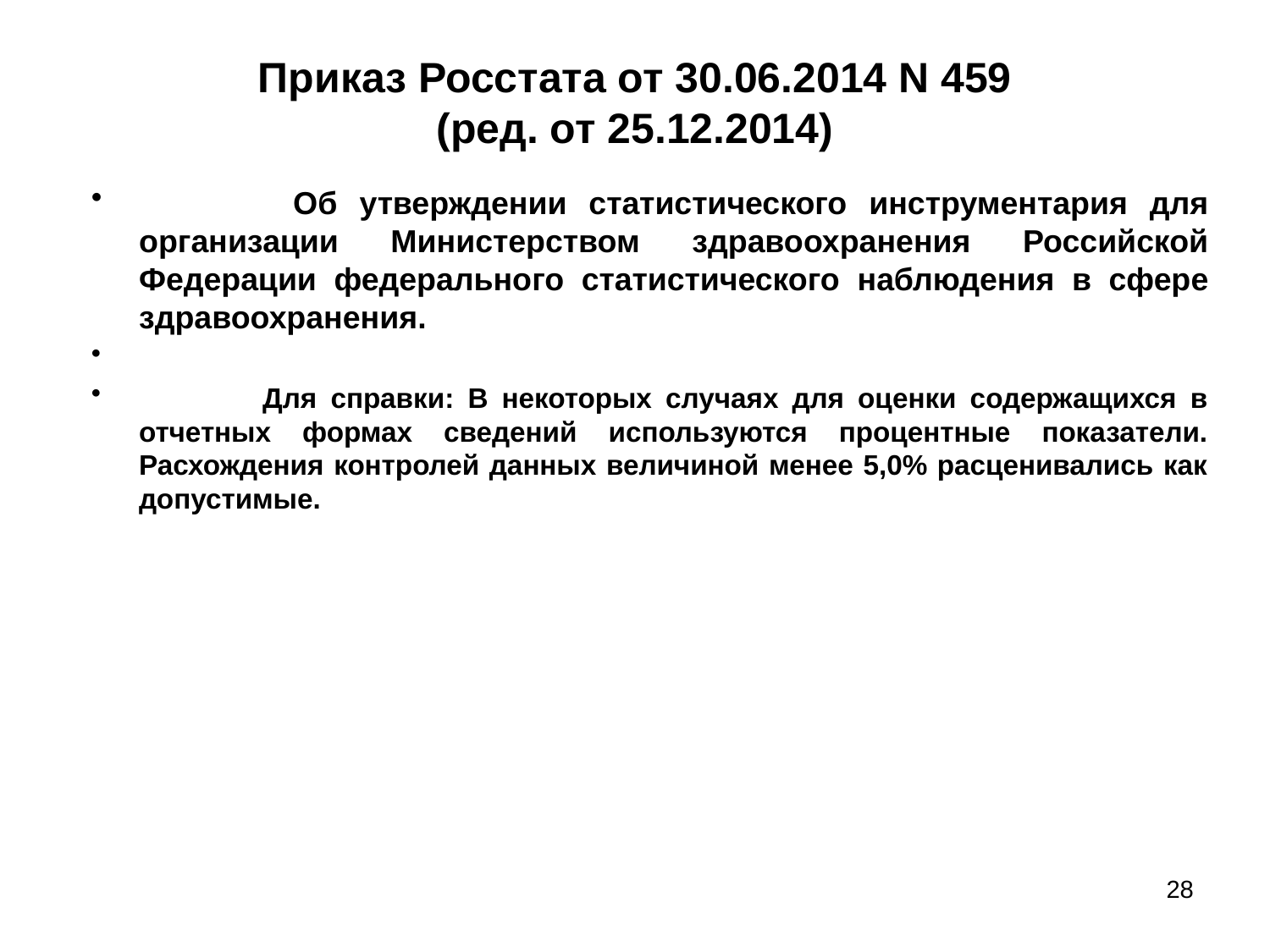

# Приказ Росстата от 30.06.2014 N 459 (ред. от 25.12.2014)
       Об утверждении статистического инструментария для организации Министерством здравоохранения Российской Федерации федерального статистического наблюдения в сфере здравоохранения.

         Для справки: В некоторых случаях для оценки содержащихся в отчетных формах сведений используются процентные показатели. Расхождения контролей данных величиной менее 5,0% расценивались как допустимые.

28